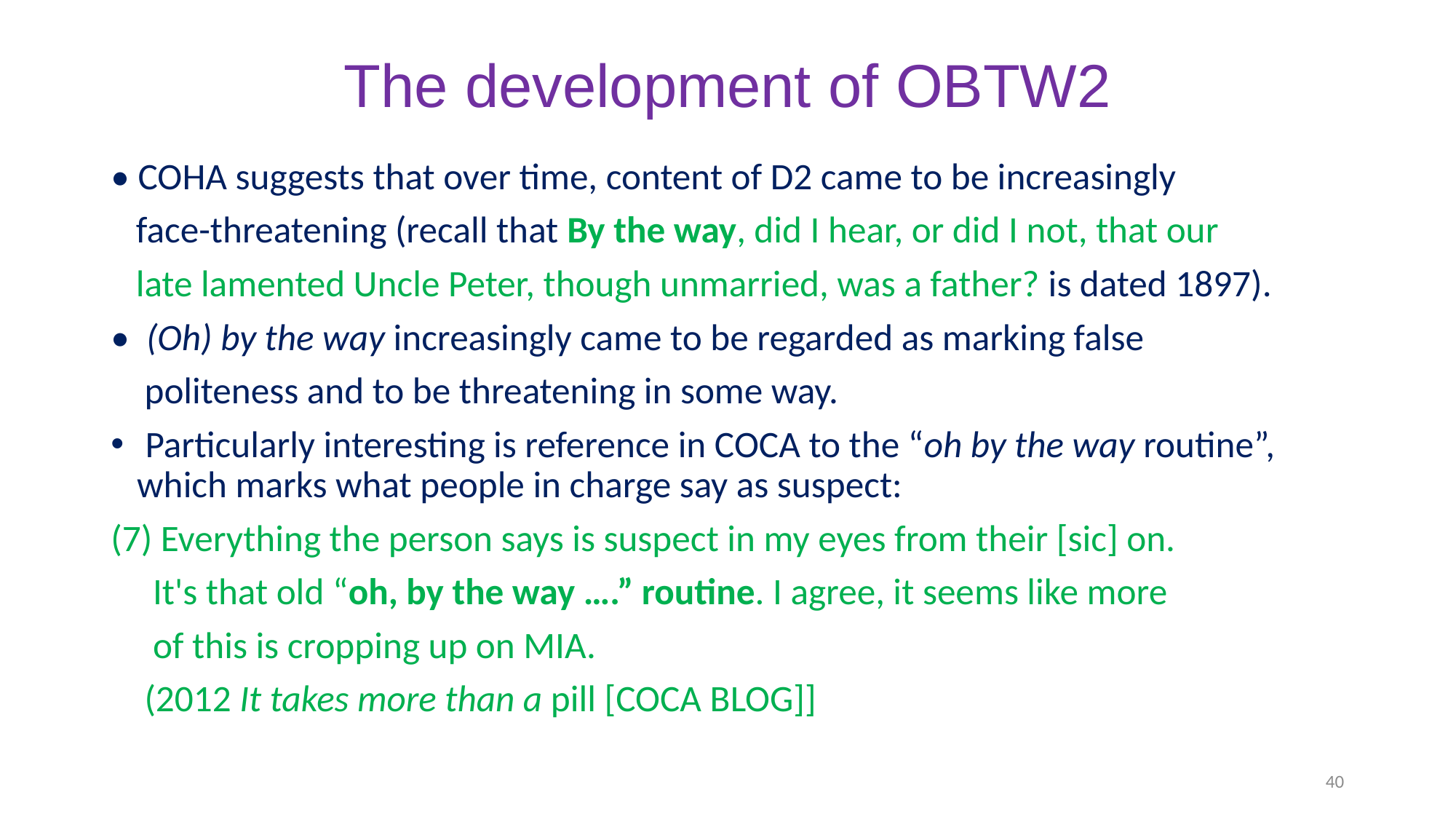

# The development of OBTW2
• COHA suggests that over time, content of D2 came to be increasingly
   face-threatening (recall that By the way, did I hear, or did I not, that our
   late lamented Uncle Peter, though unmarried, was a father? is dated 1897).
•  (Oh) by the way increasingly came to be regarded as marking false
    politeness and to be threatening in some way.
 Particularly interesting is reference in COCA to the “oh by the way routine”,  which marks what people in charge say as suspect:
(7) Everything the person says is suspect in my eyes from their [sic] on.
     It's that old “oh, by the way ….” routine. I agree, it seems like more
     of this is cropping up on MIA.
    (2012 It takes more than a pill [COCA BLOG]]

40